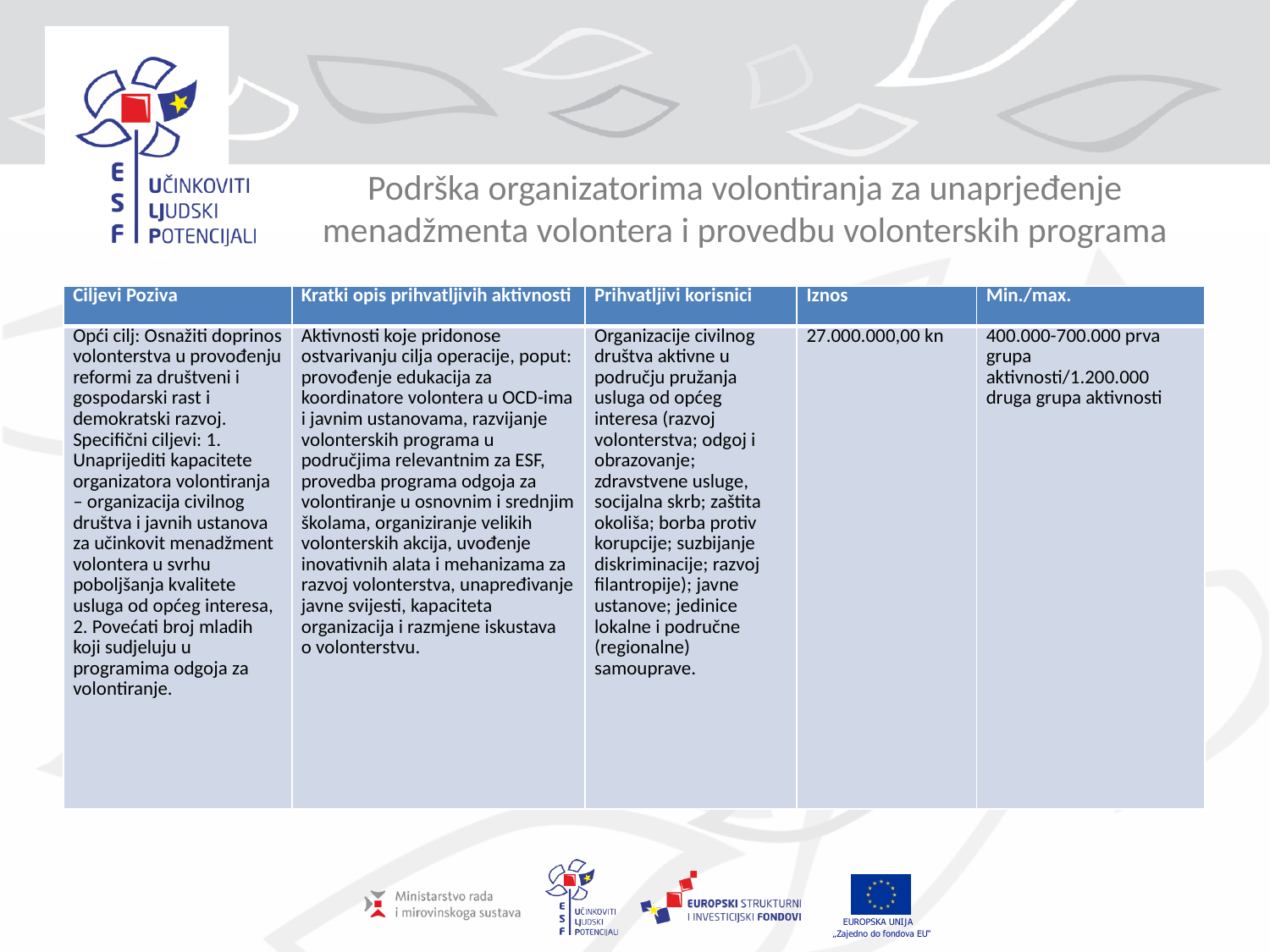

# Podrška organizatorima volontiranja za unaprjeđenje menadžmenta volontera i provedbu volonterskih programa
| Ciljevi Poziva | Kratki opis prihvatljivih aktivnosti | Prihvatljivi korisnici | Iznos | Min./max. |
| --- | --- | --- | --- | --- |
| Opći cilj: Osnažiti doprinos volonterstva u provođenju reformi za društveni i gospodarski rast i demokratski razvoj. Specifični ciljevi: 1. Unaprijediti kapacitete organizatora volontiranja – organizacija civilnog društva i javnih ustanova za učinkovit menadžment volontera u svrhu poboljšanja kvalitete usluga od općeg interesa, 2. Povećati broj mladih koji sudjeluju u programima odgoja za volontiranje. | Aktivnosti koje pridonose ostvarivanju cilja operacije, poput: provođenje edukacija za koordinatore volontera u OCD-ima i javnim ustanovama, razvijanje volonterskih programa u područjima relevantnim za ESF, provedba programa odgoja za volontiranje u osnovnim i srednjim školama, organiziranje velikih volonterskih akcija, uvođenje inovativnih alata i mehanizama za razvoj volonterstva, unapređivanje javne svijesti, kapaciteta organizacija i razmjene iskustava o volonterstvu. | Organizacije civilnog društva aktivne u području pružanja usluga od općeg interesa (razvoj volonterstva; odgoj i obrazovanje; zdravstvene usluge, socijalna skrb; zaštita okoliša; borba protiv korupcije; suzbijanje diskriminacije; razvoj filantropije); javne ustanove; jedinice lokalne i područne (regionalne) samouprave. | 27.000.000,00 kn | 400.000-700.000 prva grupa aktivnosti/1.200.000 druga grupa aktivnosti |